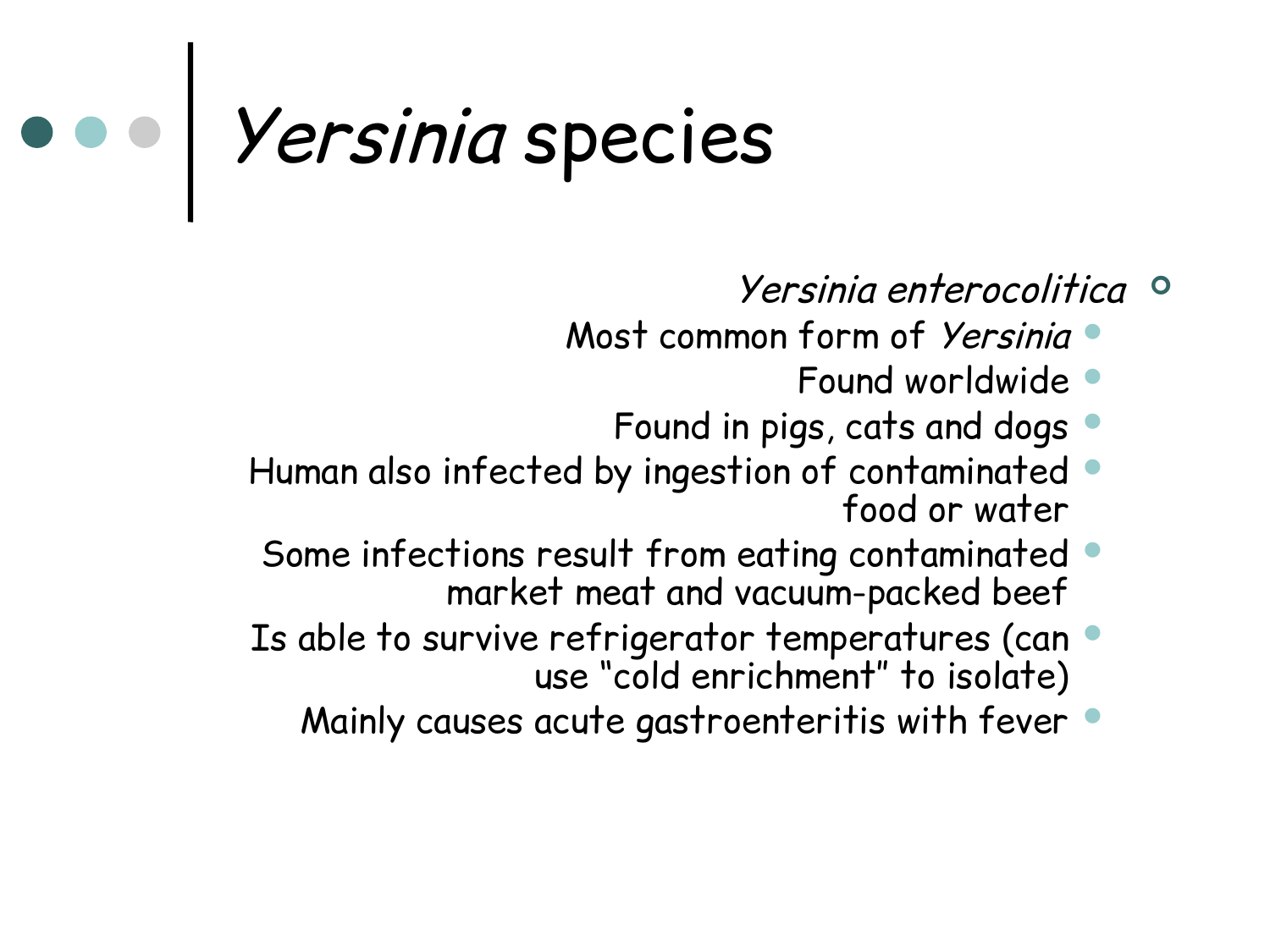

# Yersinia species
Yersinia enterocolitica
Most common form of Yersinia
Found worldwide
Found in pigs, cats and dogs
Human also infected by ingestion of contaminated food or water
Some infections result from eating contaminated market meat and vacuum-packed beef
Is able to survive refrigerator temperatures (can use “cold enrichment” to isolate)
Mainly causes acute gastroenteritis with fever